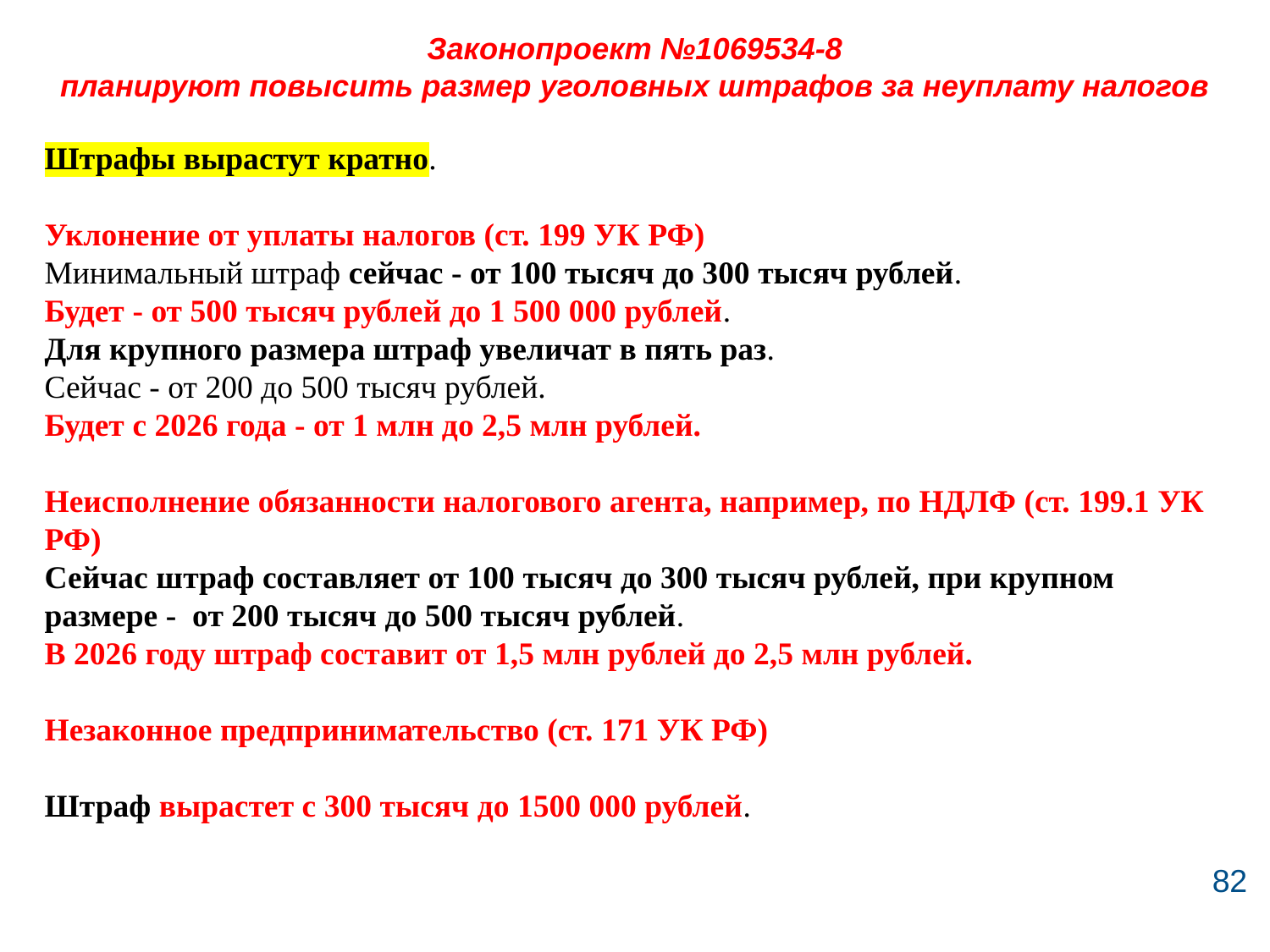

# Законопроект №1069534-8 планируют повысить размер уголовных штрафов за неуплату налогов

Штрафы вырастут кратно.

Уклонение от уплаты налогов (ст. 199 УК РФ)
Минимальный штраф сейчас - от 100 тысяч до 300 тысяч рублей.
Будет - от 500 тысяч рублей до 1 500 000 рублей.
Для крупного размера штраф увеличат в пять раз.
Сейчас - от 200 до 500 тысяч рублей.
Будет с 2026 года - от 1 млн до 2,5 млн рублей.

Неисполнение обязанности налогового агента, например, по НДЛФ (ст. 199.1 УК РФ)
Сейчас штраф составляет от 100 тысяч до 300 тысяч рублей, при крупном размере -  от 200 тысяч до 500 тысяч рублей.
В 2026 году штраф составит от 1,5 млн рублей до 2,5 млн рублей.

Незаконное предпринимательство (ст. 171 УК РФ)

Штраф вырастет с 300 тысяч до 1500 000 рублей.